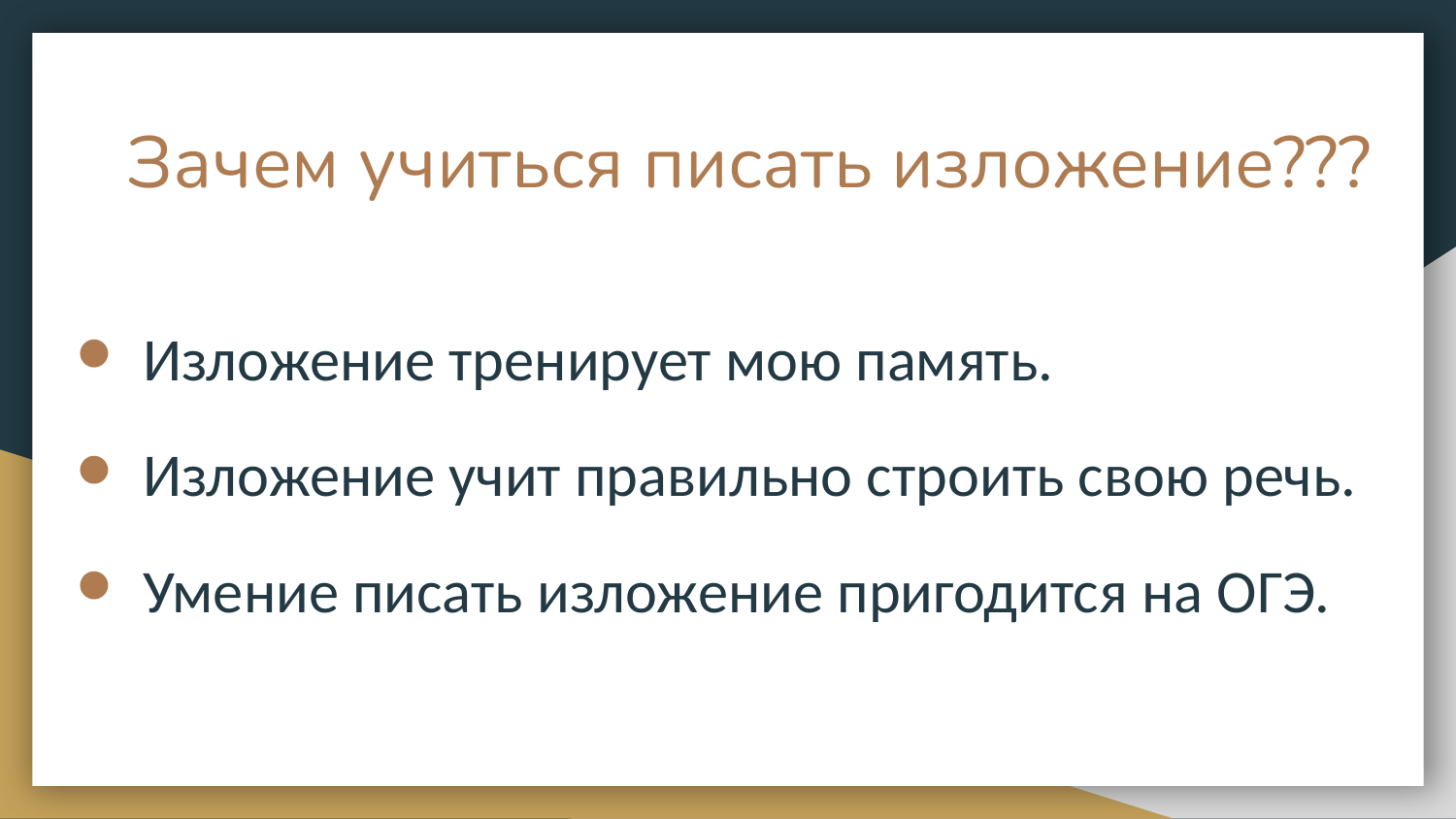

# Зачем учиться писать изложение???
Изложение тренирует мою память.
Изложение учит правильно строить свою речь.
Умение писать изложение пригодится на ОГЭ.